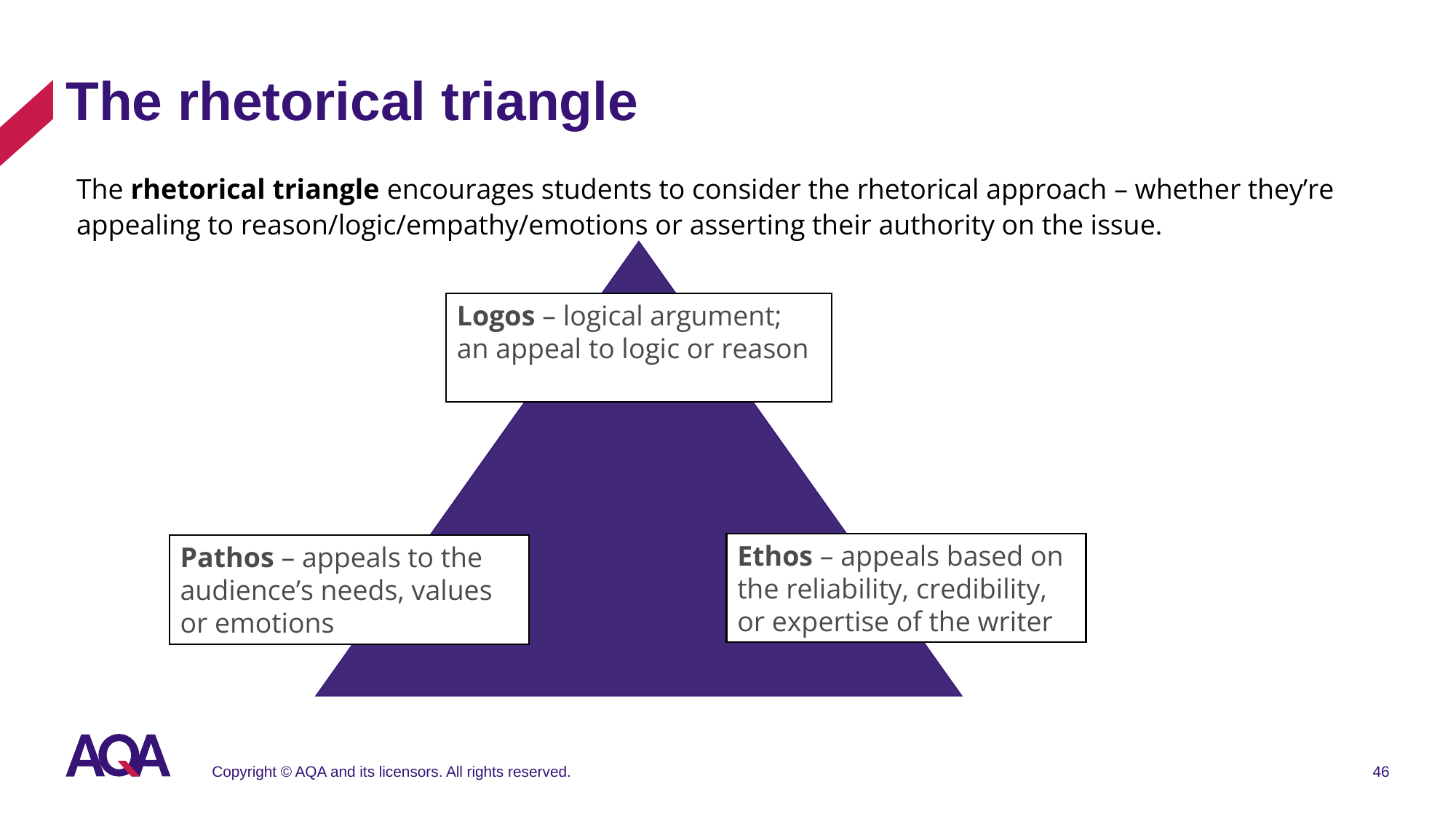

# The rhetorical triangle
The rhetorical triangle encourages students to consider the rhetorical approach – whether they’re appealing to reason/logic/empathy/emotions or asserting their authority on the issue.

Logos – logical argument; an appeal to logic or reason

Ethos – appeals based on the reliability, credibility, or expertise of the writer
Pathos – appeals to the audience’s needs, values or emotions
Copyright © AQA and its licensors. All rights reserved.
46